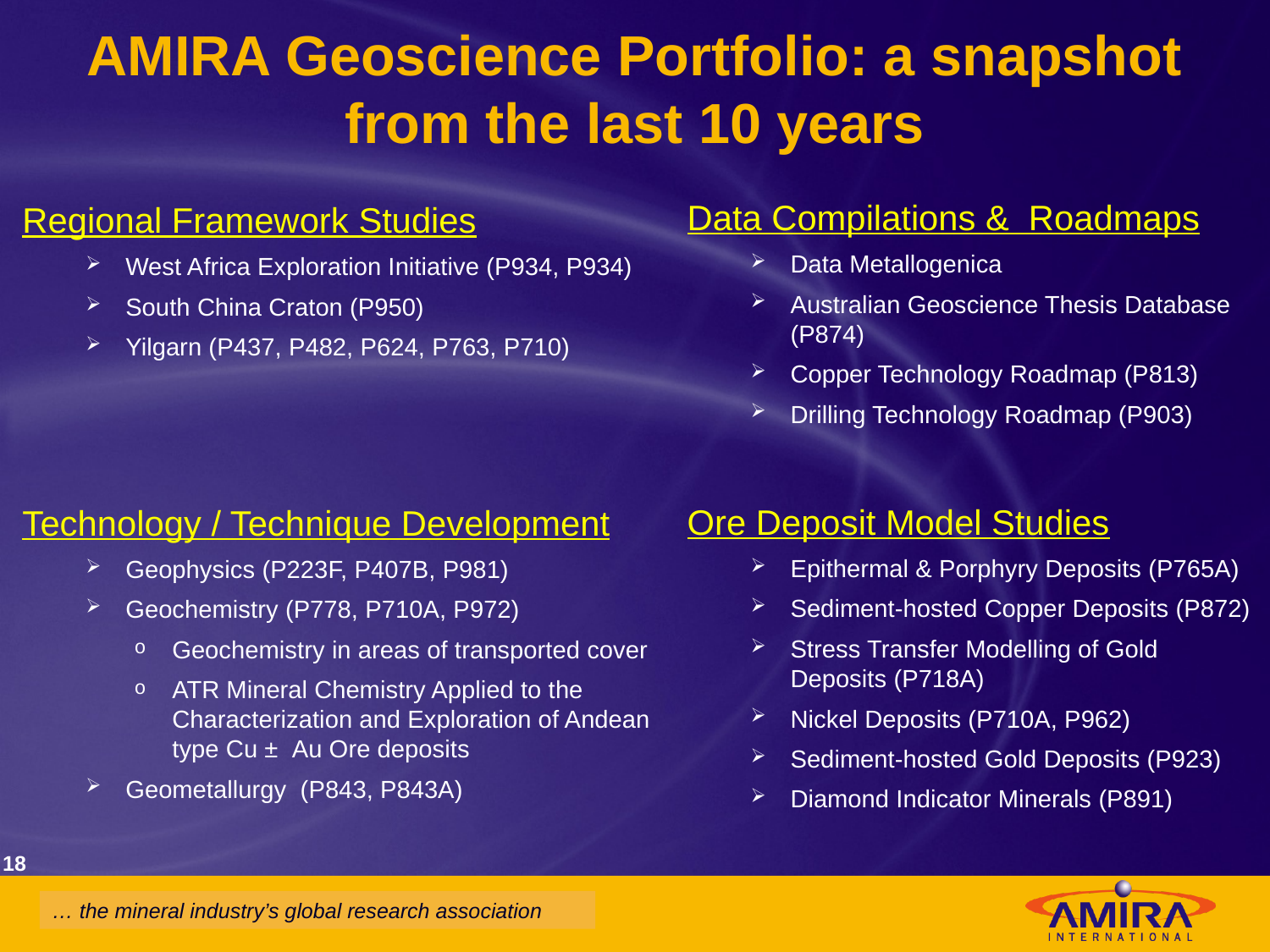

# AMIRA Geoscience Portfolio: a snapshot from the last 10 years
Data Compilations &  Roadmaps
Data Metallogenica
Australian Geoscience Thesis Database (P874)
Copper Technology Roadmap (P813)
Drilling Technology Roadmap (P903)

Ore Deposit Model Studies
Epithermal & Porphyry Deposits (P765A)
Sediment-hosted Copper Deposits (P872)
Stress Transfer Modelling of Gold Deposits (P718A)
Nickel Deposits (P710A, P962)
Sediment-hosted Gold Deposits (P923)
Diamond Indicator Minerals (P891)

Regional Framework Studies
West Africa Exploration Initiative (P934, P934)
South China Craton (P950)
Yilgarn (P437, P482, P624, P763, P710)

Technology / Technique Development
Geophysics (P223F, P407B, P981)
Geochemistry (P778, P710A, P972)
Geochemistry in areas of transported cover
ATR Mineral Chemistry Applied to the Characterization and Exploration of Andean type Cu ±  Au Ore deposits
Geometallurgy  (P843, P843A)

18